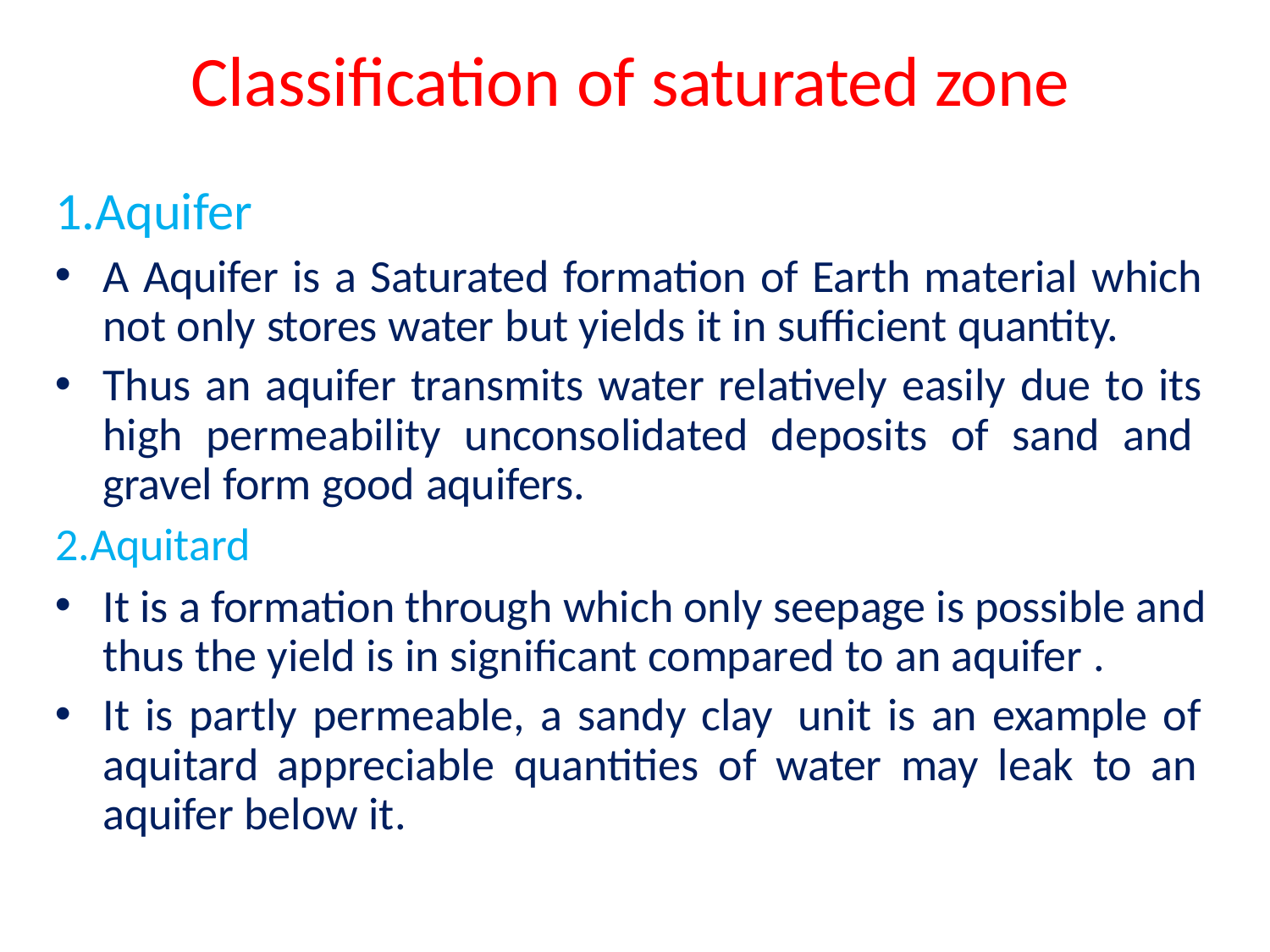

# Classification of saturated zone
1.Aquifer
A Aquifer is a Saturated formation of Earth material which  not only stores water but yields it in sufficient quantity.
Thus an aquifer transmits water relatively easily due to its  high permeability unconsolidated deposits of sand and  gravel form good aquifers.
2.Aquitard
It is a formation through which only seepage is possible and  thus the yield is in significant compared to an aquifer .
It is partly permeable, a sandy clay unit is an example of  aquitard appreciable quantities of water may leak to an  aquifer below it.